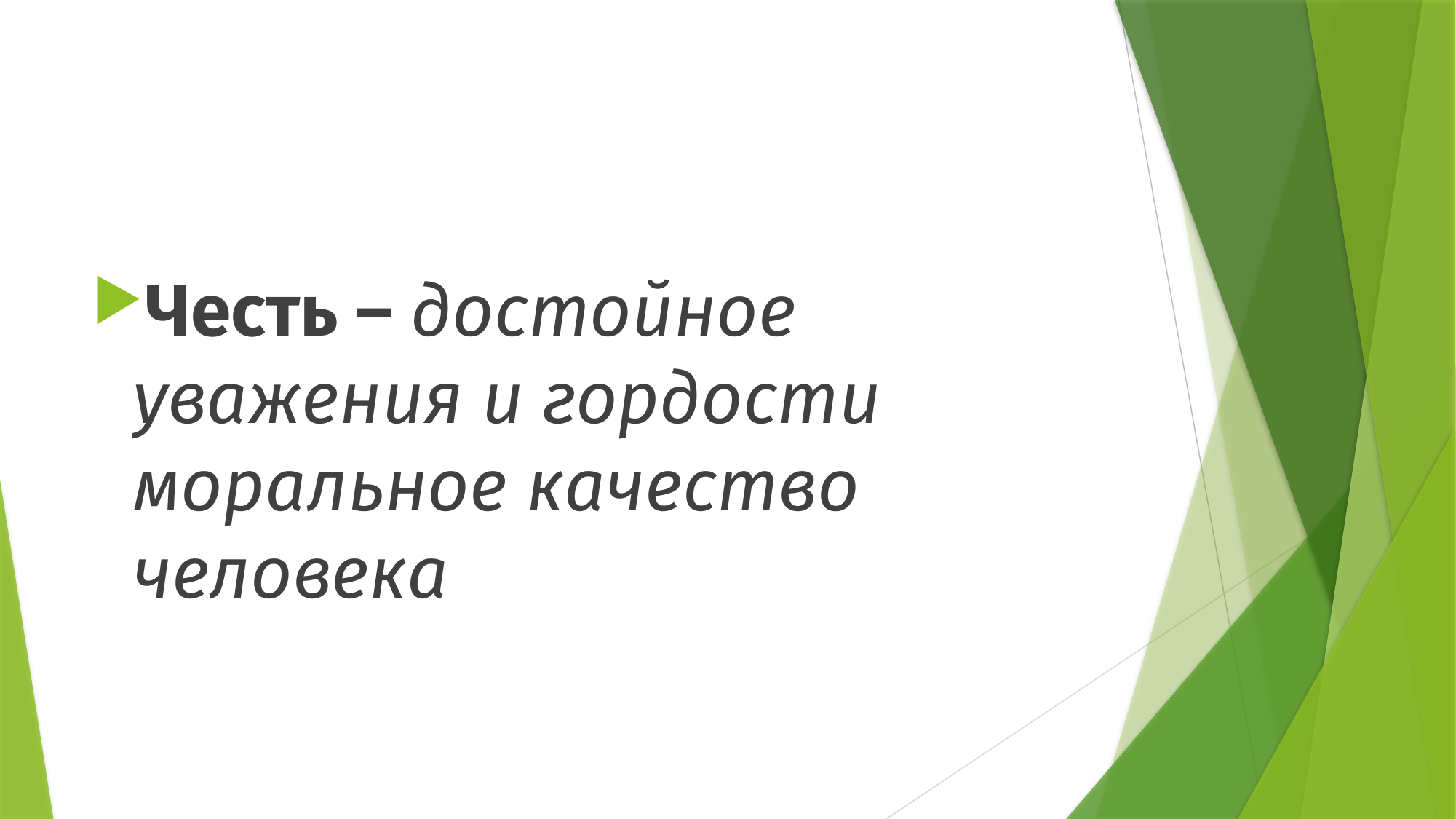

#
Честь – достойное уважения и гордости моральное качество человека